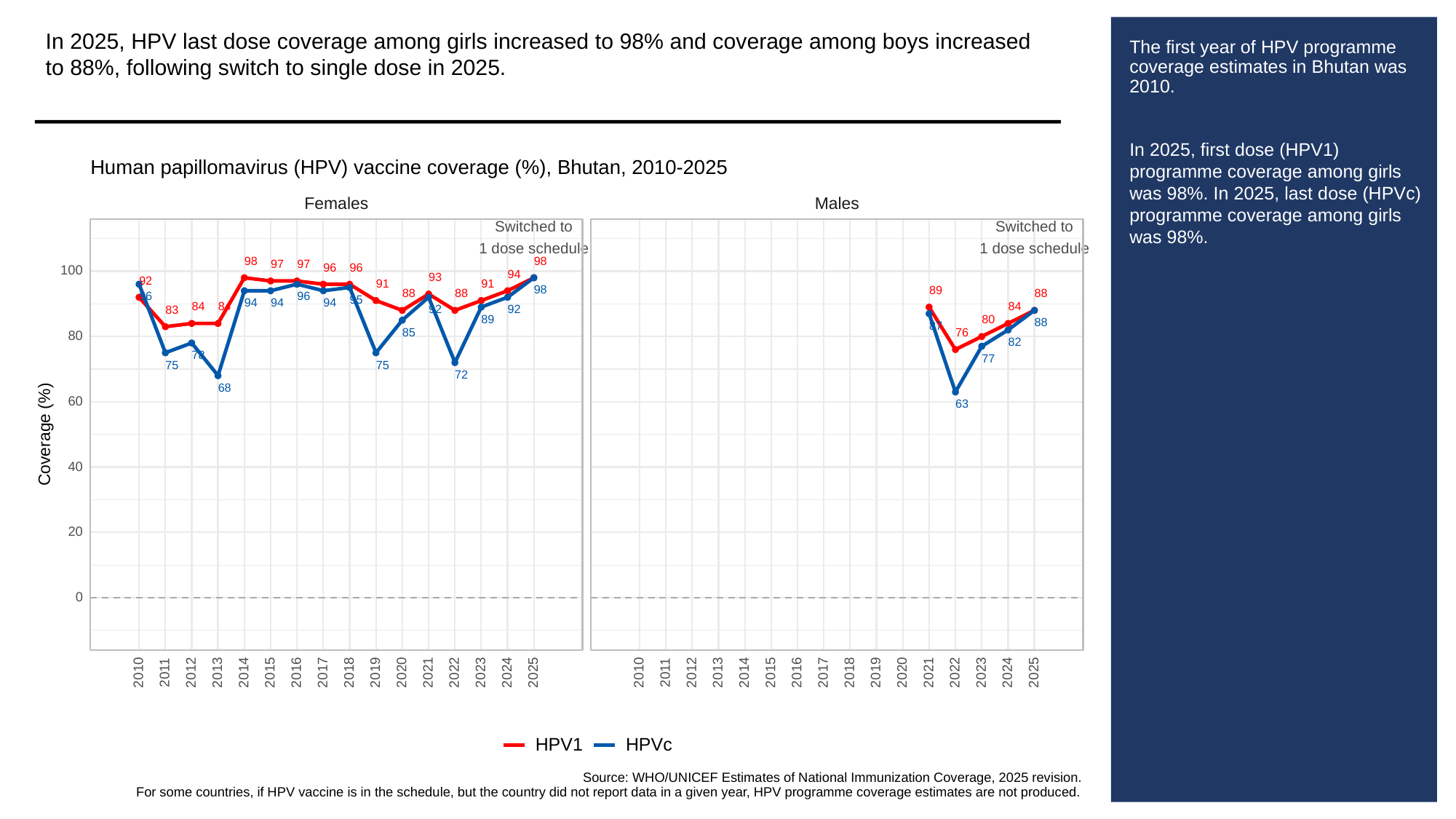

In 2025, HPV last dose coverage among girls increased to 98% and coverage among boys increased to 88%, following switch to single dose in 2025.
# The first year of HPV programme coverage estimates in Bhutan was 2010.

In 2025, first dose (HPV1) programme coverage among girls was 98%. In 2025, last dose (HPVc) programme coverage among girls was 98%.

Human papillomavirus (HPV) vaccine coverage (%), Bhutan, 2010-2025
Females
Males

Switched to
Switched to

1 dose schedule
1 dose schedule
98
98
97
97
96
96
100
94

93

92

91
91

98
89

88
88
88

96
96

95

94
94
94
84
84
84

92
92
83

89
80

88

87

85
76
80

82

78
77

75
75

72

68

60
63

Coverage (%)

40

20

0

2013
2023
2013
2023
2010
2011
2012
2014
2015
2016
2017
2018
2019
2020
2021
2022
2024
2025
2010
2011
2012
2014
2015
2016
2017
2018
2019
2020
2021
2022
2024
2025
HPVc
HPV1

Source: WHO/UNICEF Estimates of National Immunization Coverage, 2025 revision.
For some countries, if HPV vaccine is in the schedule, but the country did not report data in a given year, HPV programme coverage estimates are not produced.